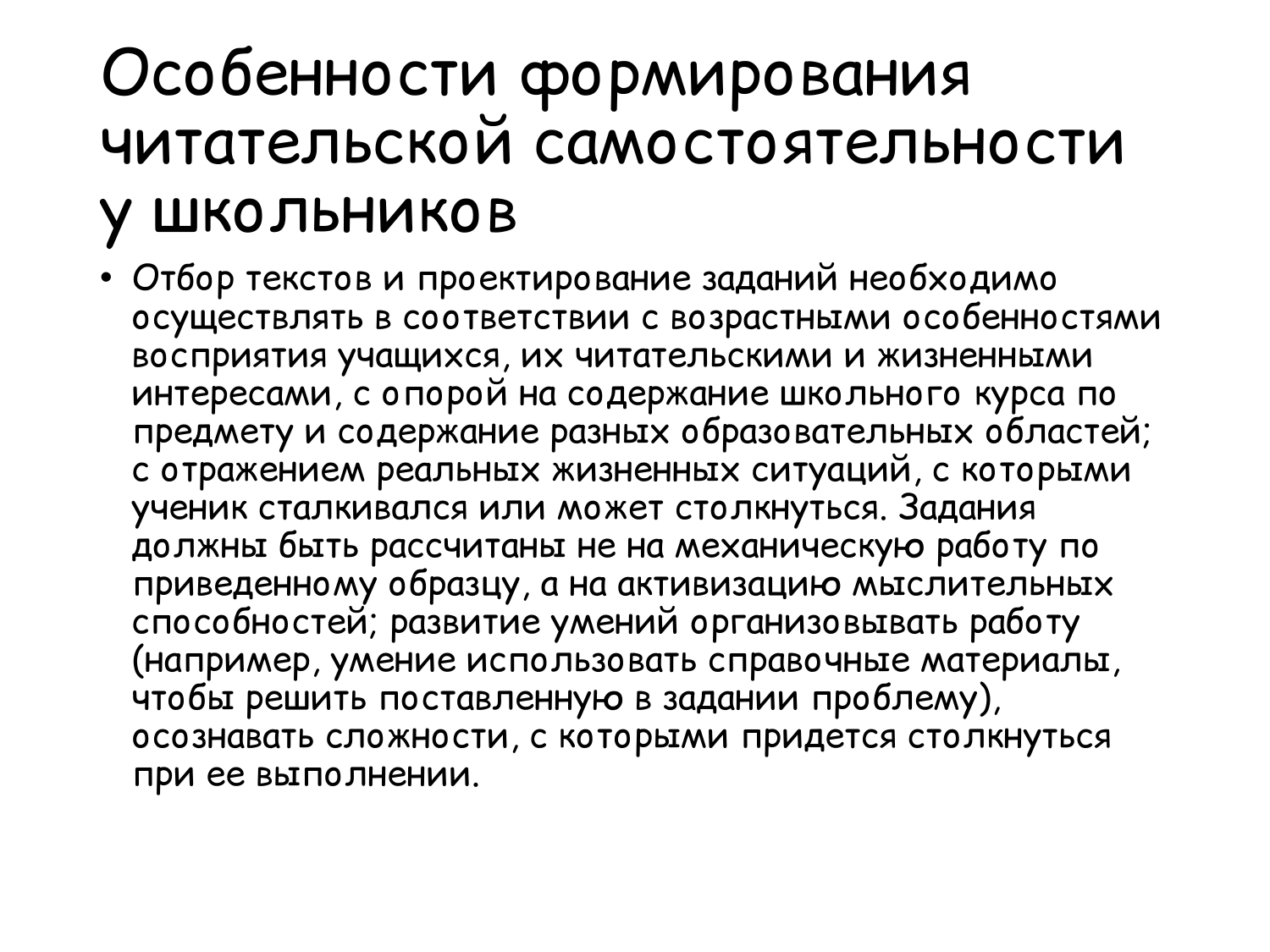

# Особенности формирования читательской самостоятельности у школьников
Отбор текстов и проектирование заданий необходимо осуществлять в соответствии с возрастными особенностями восприятия учащихся, их читательскими и жизненными интересами, с опорой на содержание школьного курса по предмету и содержание разных образовательных областей; с отражением реальных жизненных ситуаций, с которыми ученик сталкивался или может столкнуться. Задания должны быть рассчитаны не на механическую работу по приведенному образцу, а на активизацию мыслительных способностей; развитие умений организовывать работу (например, умение использовать справочные материалы, чтобы решить поставленную в задании проблему), осознавать сложности, с которыми придется столкнуться при ее выполнении.